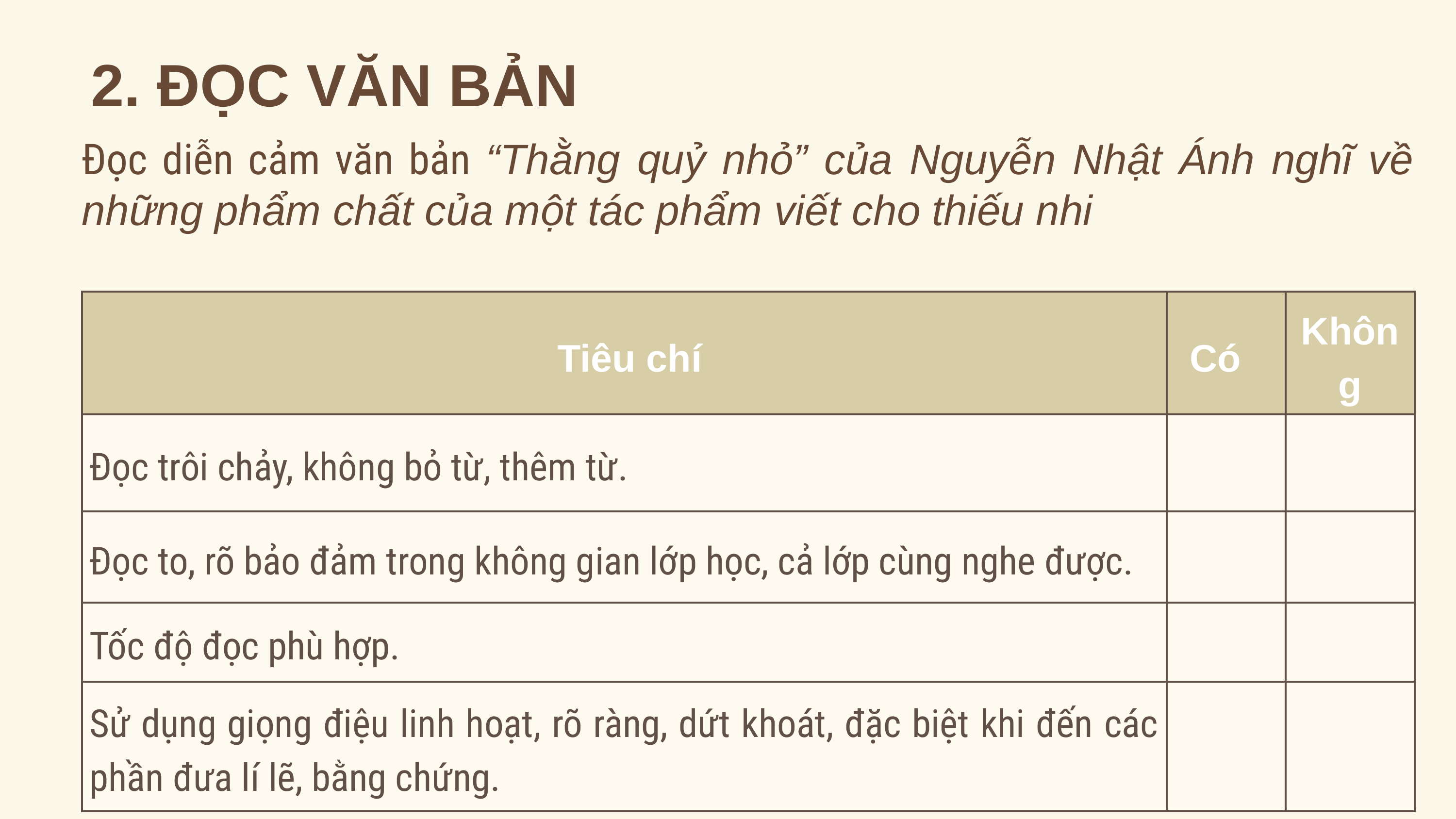

2. ĐỌC VĂN BẢN
Đọc diễn cảm văn bản “Thằng quỷ nhỏ” của Nguyễn Nhật Ánh nghĩ về những phẩm chất của một tác phẩm viết cho thiếu nhi

| Tiêu chí | Có | Không |
| --- | --- | --- |
| Đọc trôi chảy, không bỏ từ, thêm từ. |  |  |
| Đọc to, rõ bảo đảm trong không gian lớp học, cả lớp cùng nghe được. |  |  |
| Tốc độ đọc phù hợp. |  |  |
| Sử dụng giọng điệu linh hoạt, rõ ràng, dứt khoát, đặc biệt khi đến các phần đưa lí lẽ, bằng chứng. |  |  |